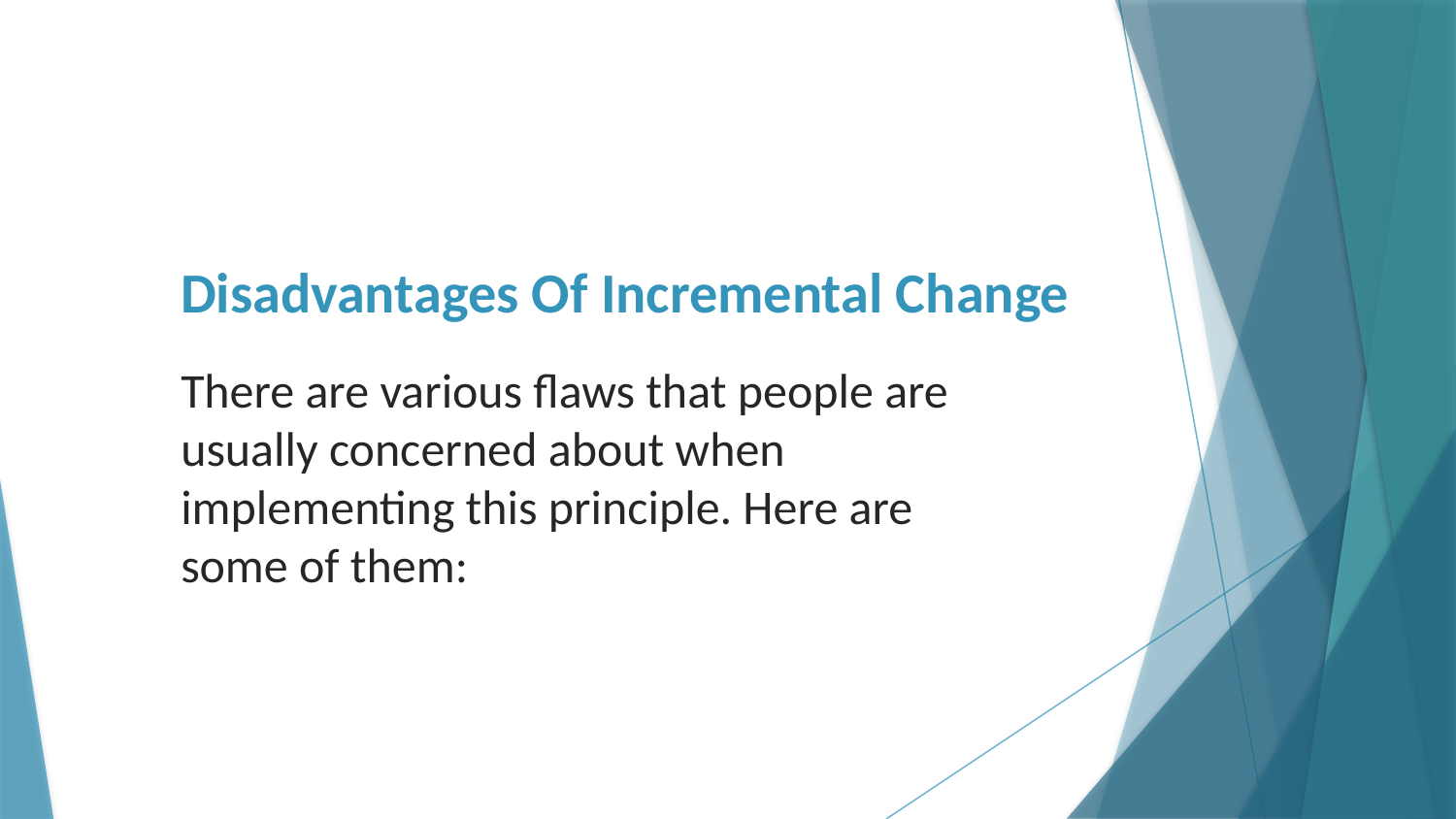

# Disadvantages Of Incremental Change
There are various flaws that people are usually concerned about when implementing this principle. Here are some of them: